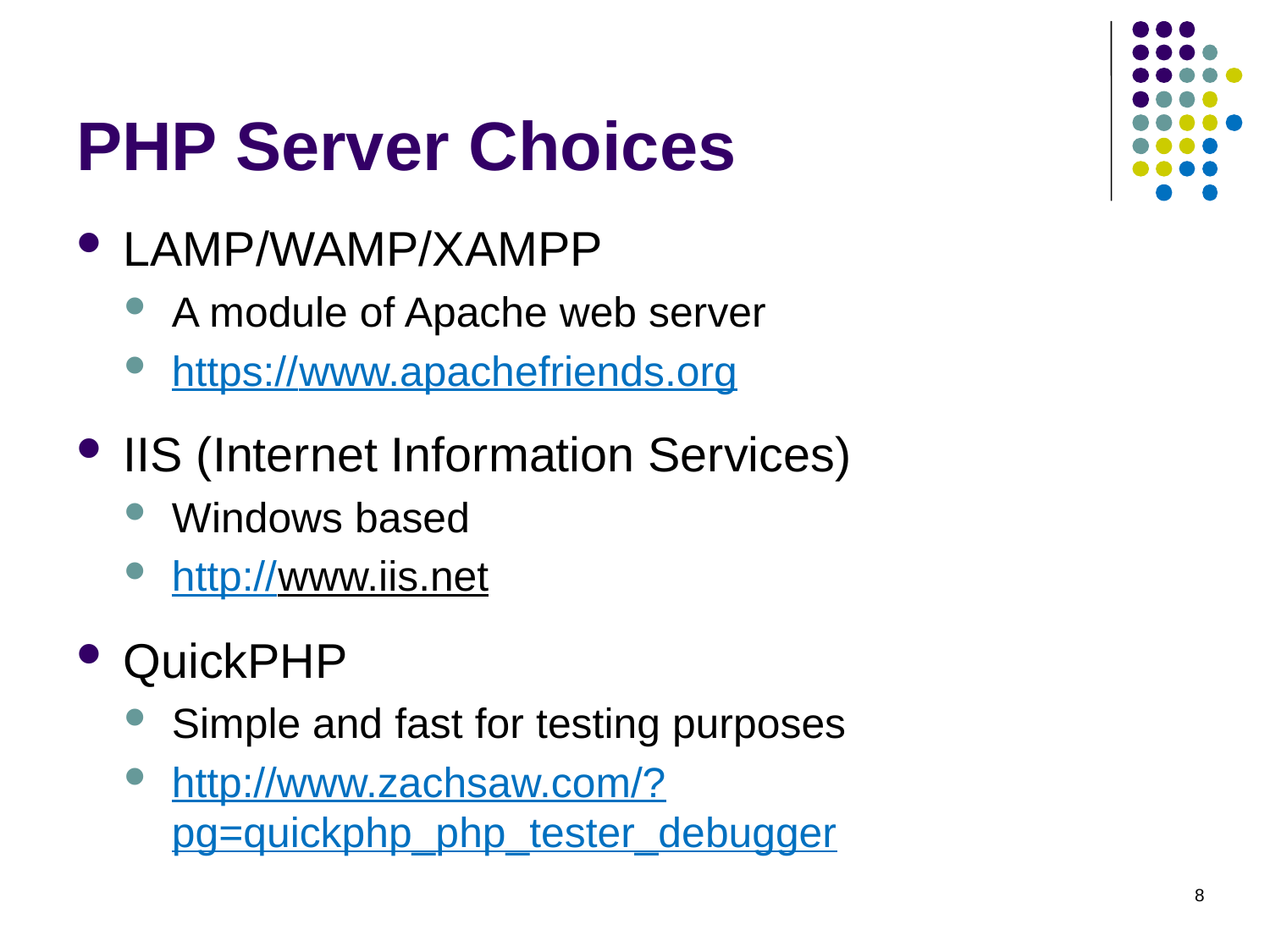

# PHP Server Choices
LAMP/WAMP/XAMPP
A module of Apache web server
https://www.apachefriends.org
IIS (Internet Information Services)
Windows based
http://www.iis.net
QuickPHP
Simple and fast for testing purposes
http://www.zachsaw.com/?pg=quickphp_php_tester_debugger
8